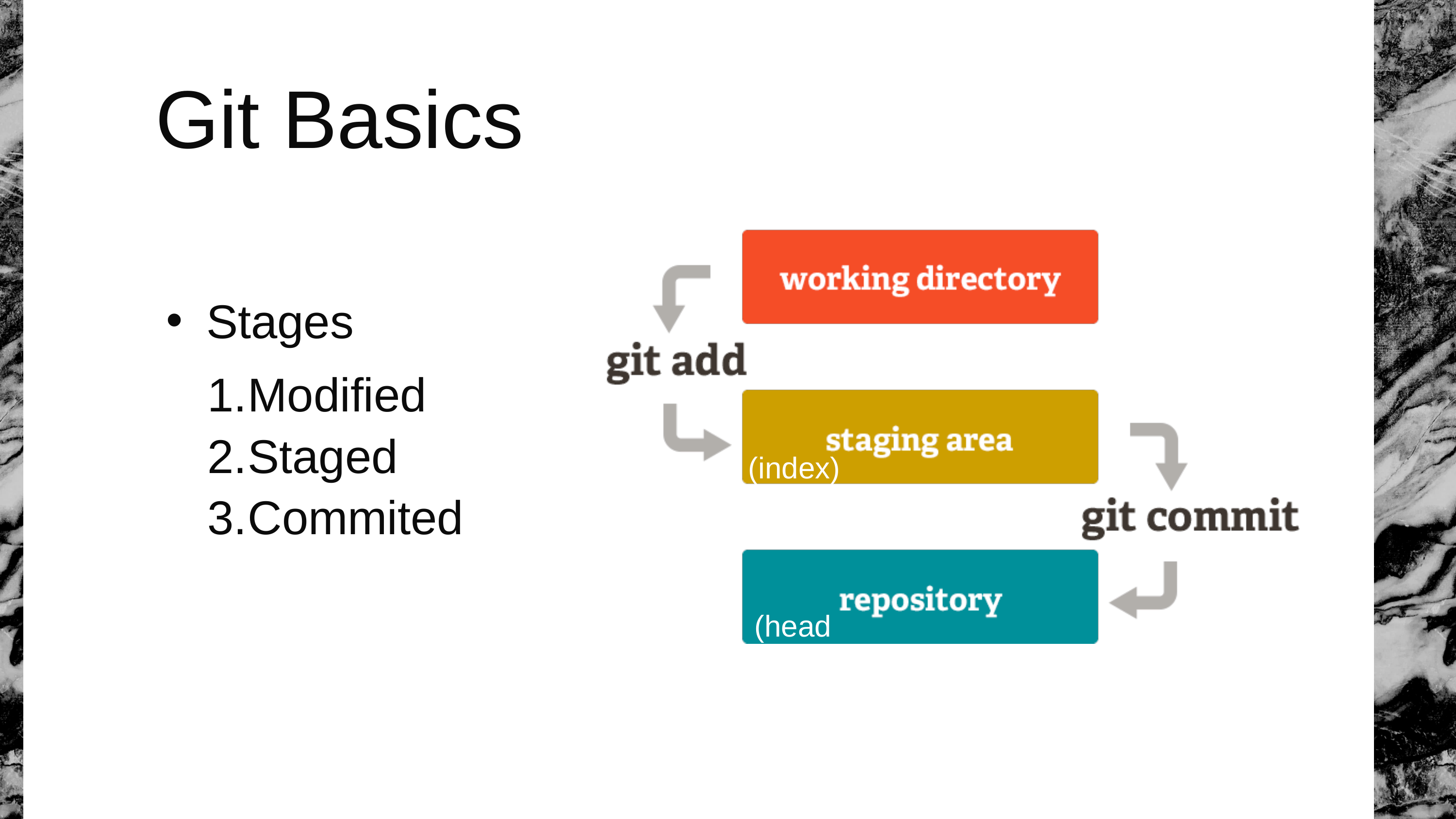

Git Basics

(index)
(head)
Stages
Modified
Staged
Commited